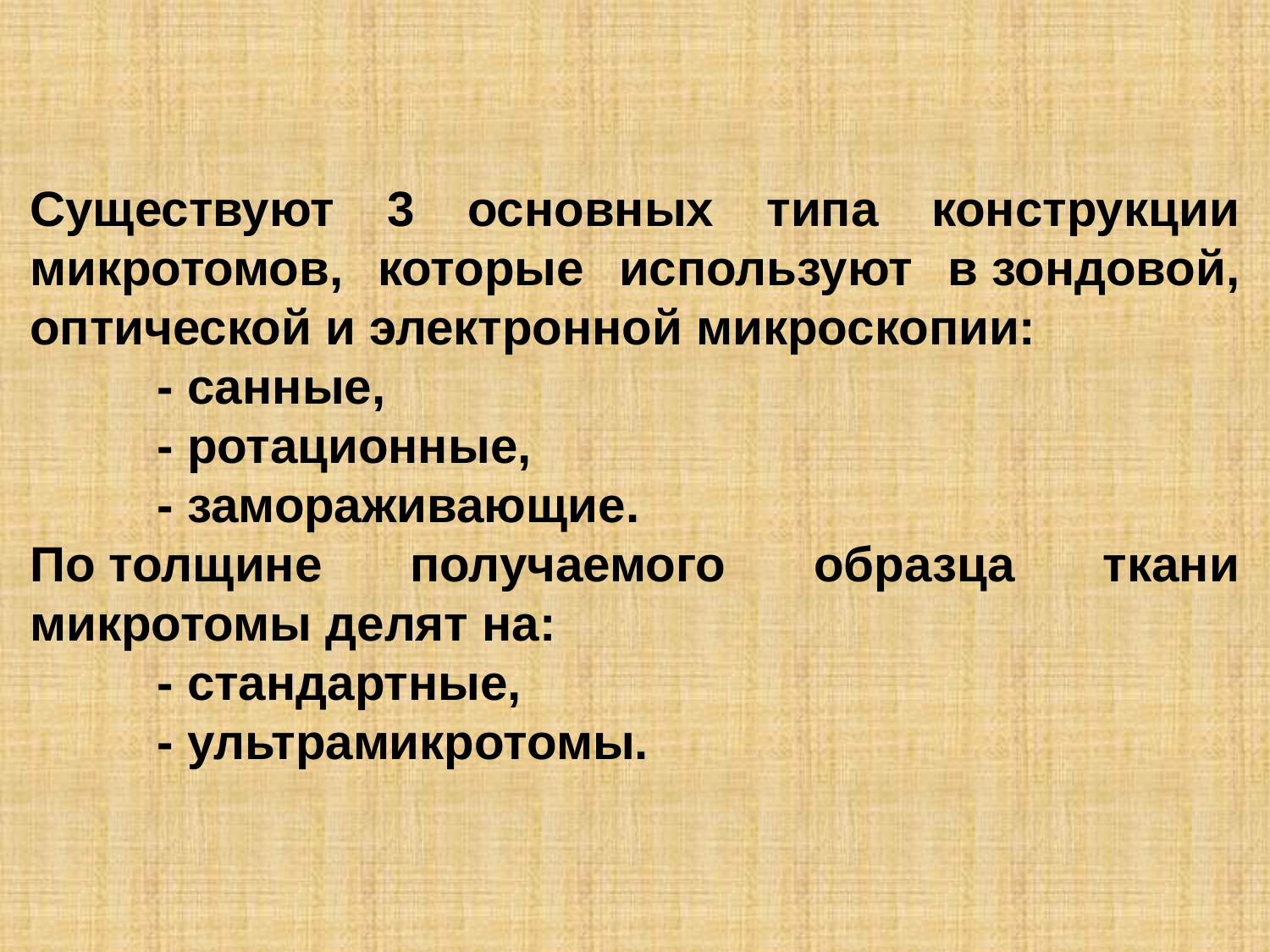

Существуют 3 основных типа конструкции микротомов, которые используют в зондовой, оптической и электронной микроскопии:
	- санные,
	- ротационные,
	- замораживающие.
По толщине получаемого образца ткани микротомы делят на:
	- стандартные,
	- ультрамикротомы.